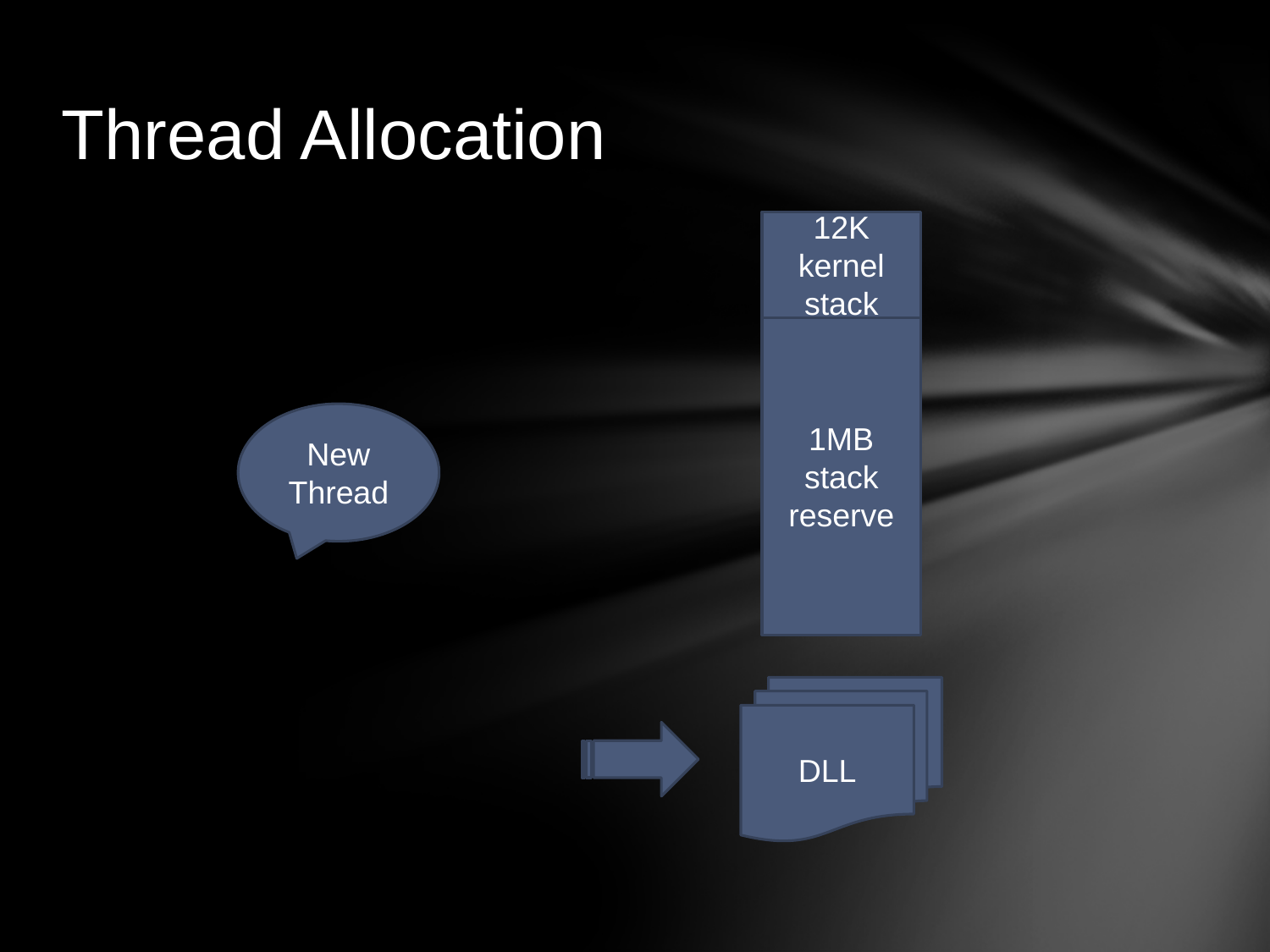

# Thread Allocation
12K kernel stack
1MB stack reserve
New Thread
DLL